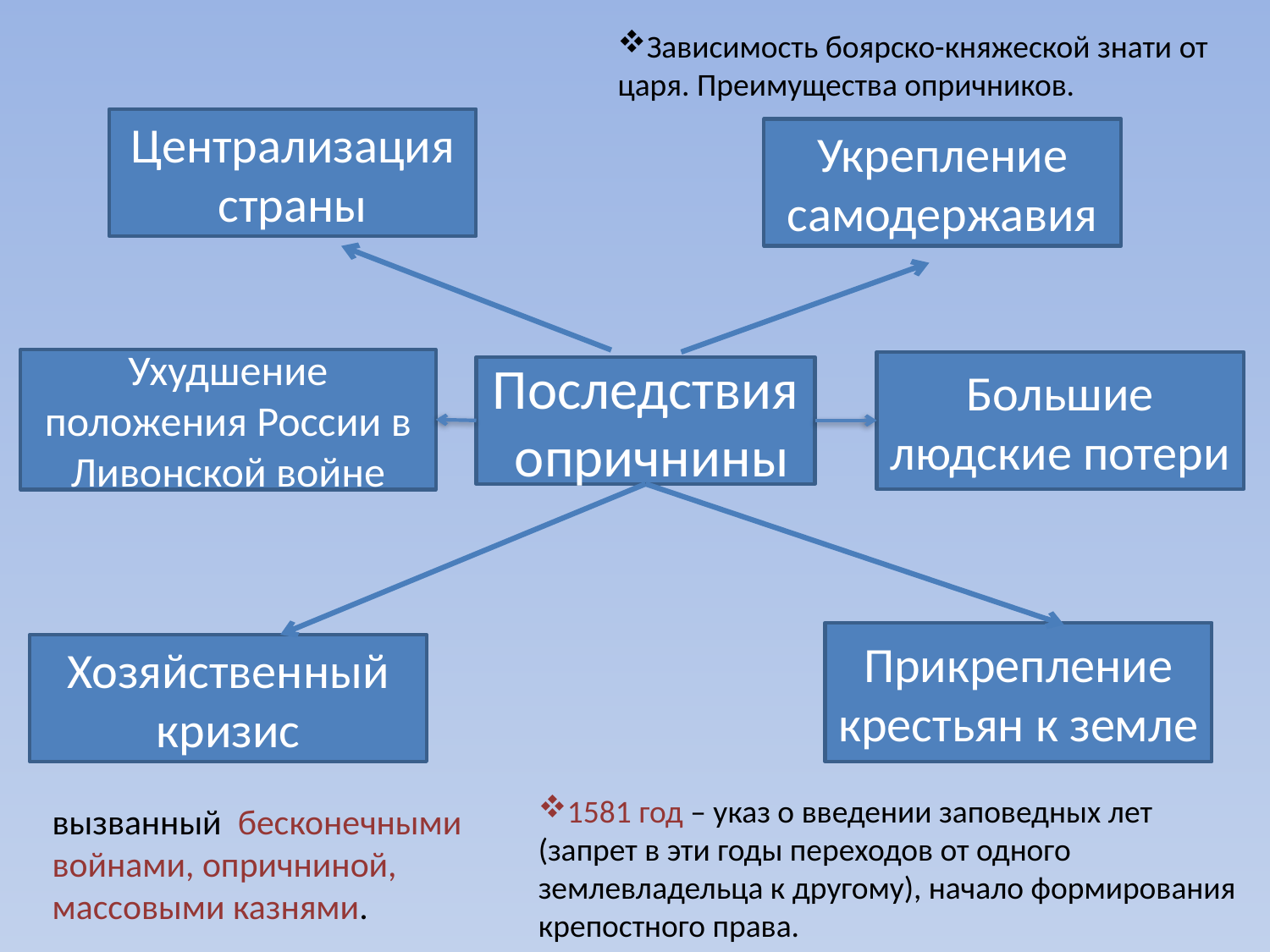

Зависимость боярско-княжеской знати от царя. Преимущества опричников.
Централизация страны
Укрепление самодержавия
Ухудшение положения России в Ливонской войне
Большие людские потери
Последствия
 опричнины
Прикрепление крестьян к земле
Хозяйственный кризис
1581 год – указ о введении заповедных лет (запрет в эти годы переходов от одного землевладельца к другому), начало формирования крепостного права.
вызванный  бесконечными
войнами, опричниной,
массовыми казнями.